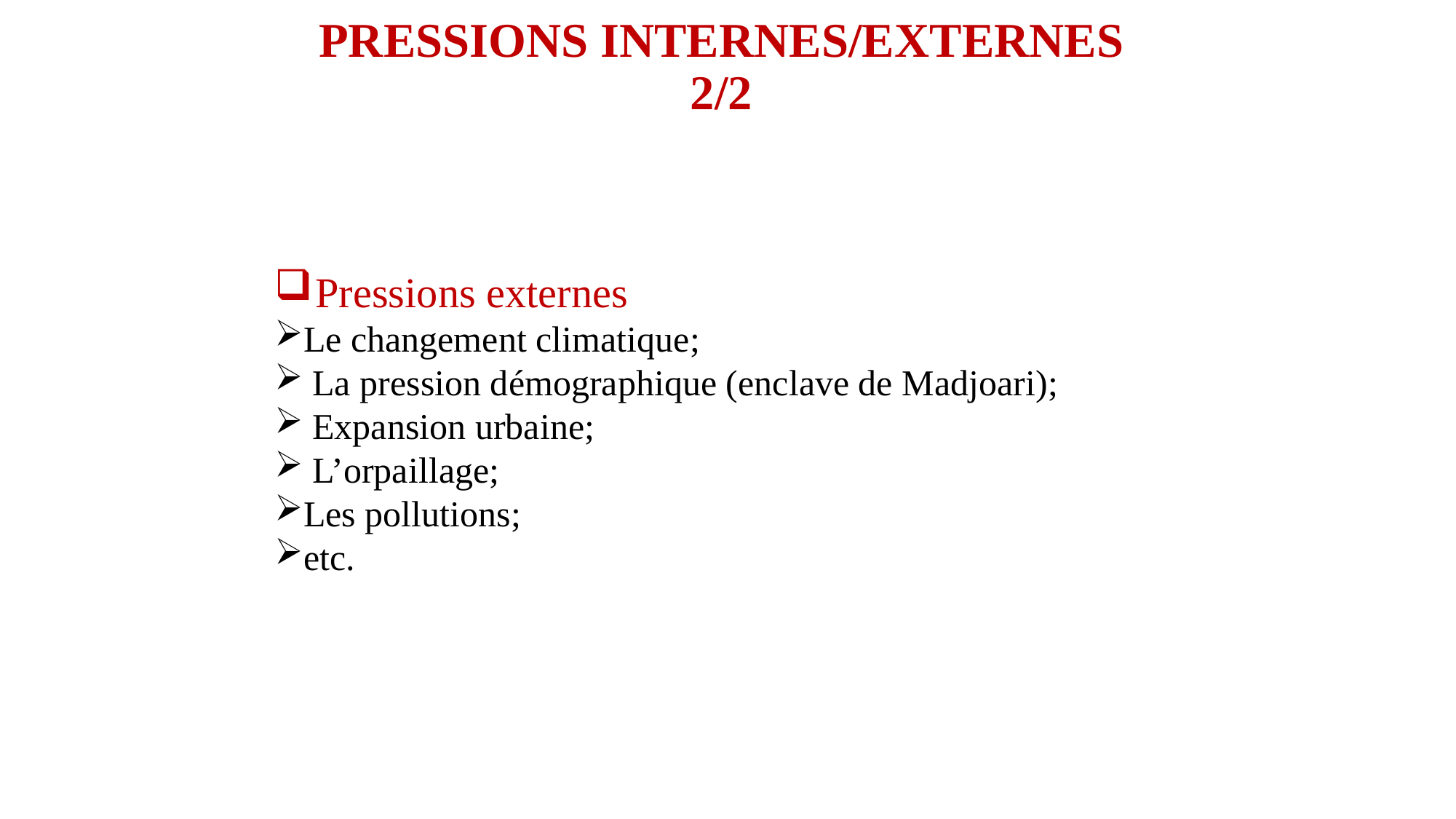

# PRESSIONS INTERNES/EXTERNES 2/2
Pressions externes
Le changement climatique;
 La pression démographique (enclave de Madjoari);
 Expansion urbaine;
 L’orpaillage;
Les pollutions;
etc.